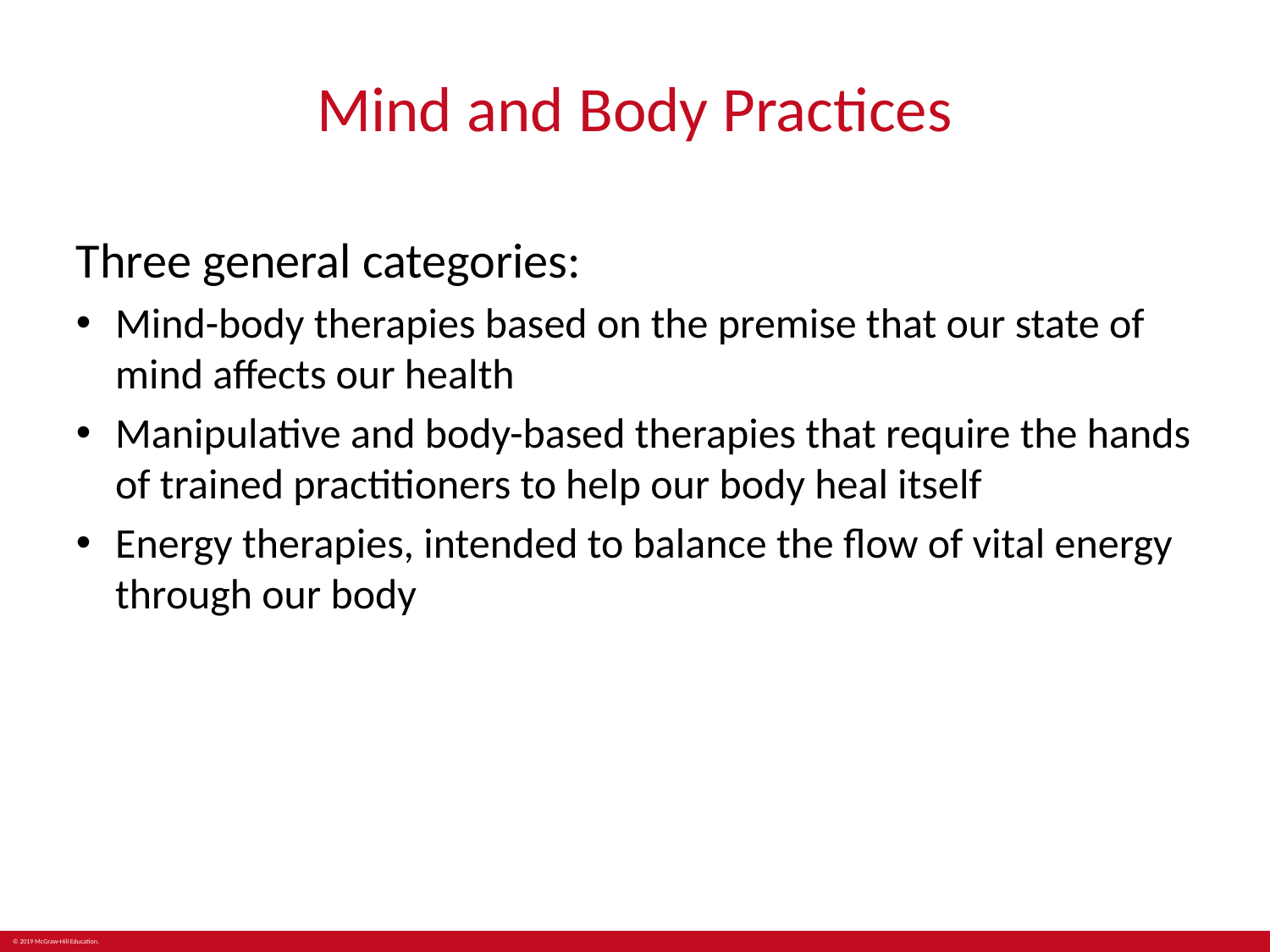

# Mind and Body Practices
Three general categories:
Mind-body therapies based on the premise that our state of mind affects our health
Manipulative and body-based therapies that require the hands of trained practitioners to help our body heal itself
Energy therapies, intended to balance the flow of vital energy through our body